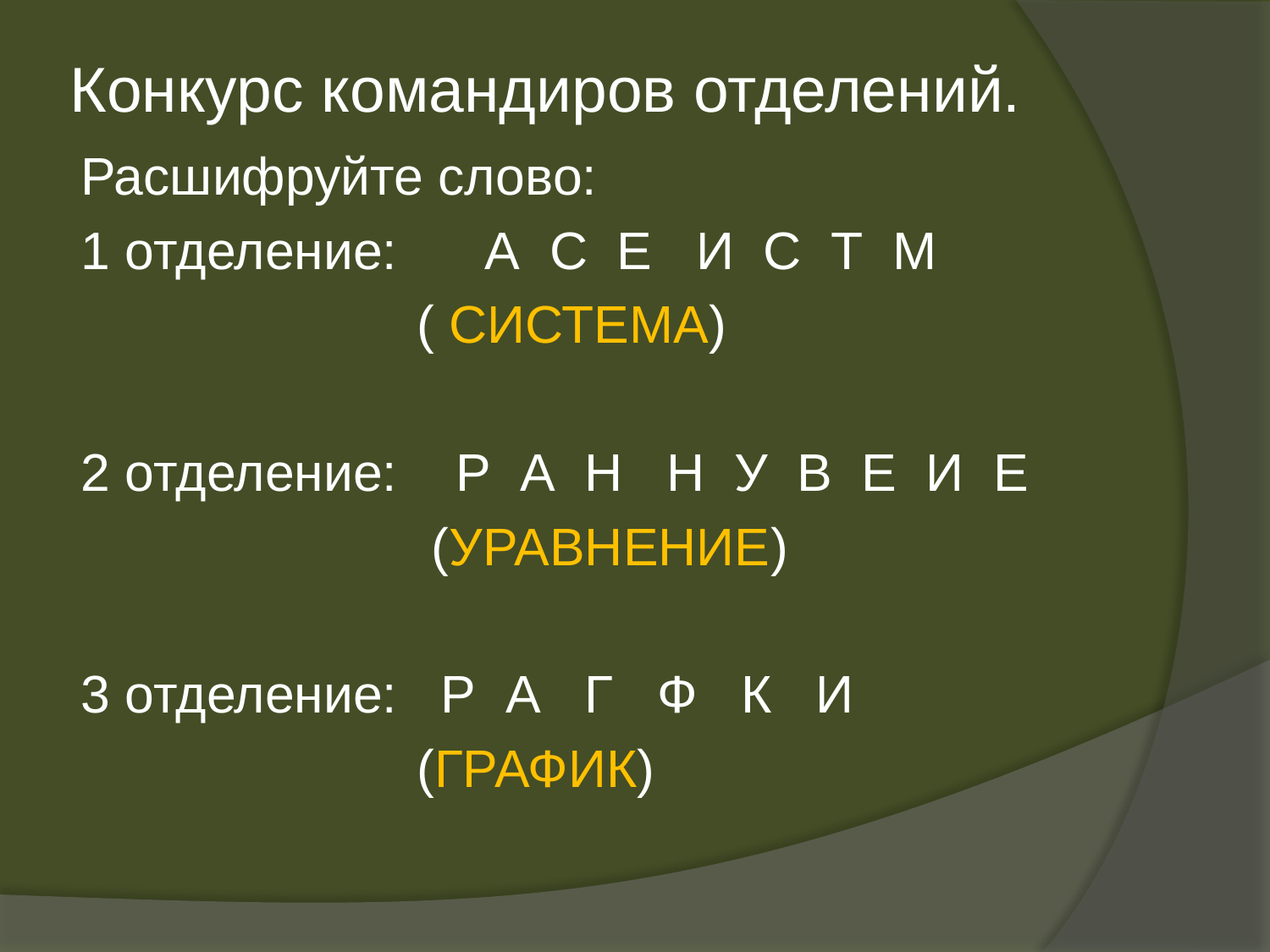

# Конкурс командиров отделений.
Расшифруйте слово:
1 отделение:      А  С  Е   И  С  Т  М
                       ( СИСТЕМА)

2 отделение:    Р  А  Н   Н  У  В  Е  И  Е
                        (УРАВНЕНИЕ)

3 отделение:   Р  А   Г   Ф   К   И
                       (ГРАФИК)